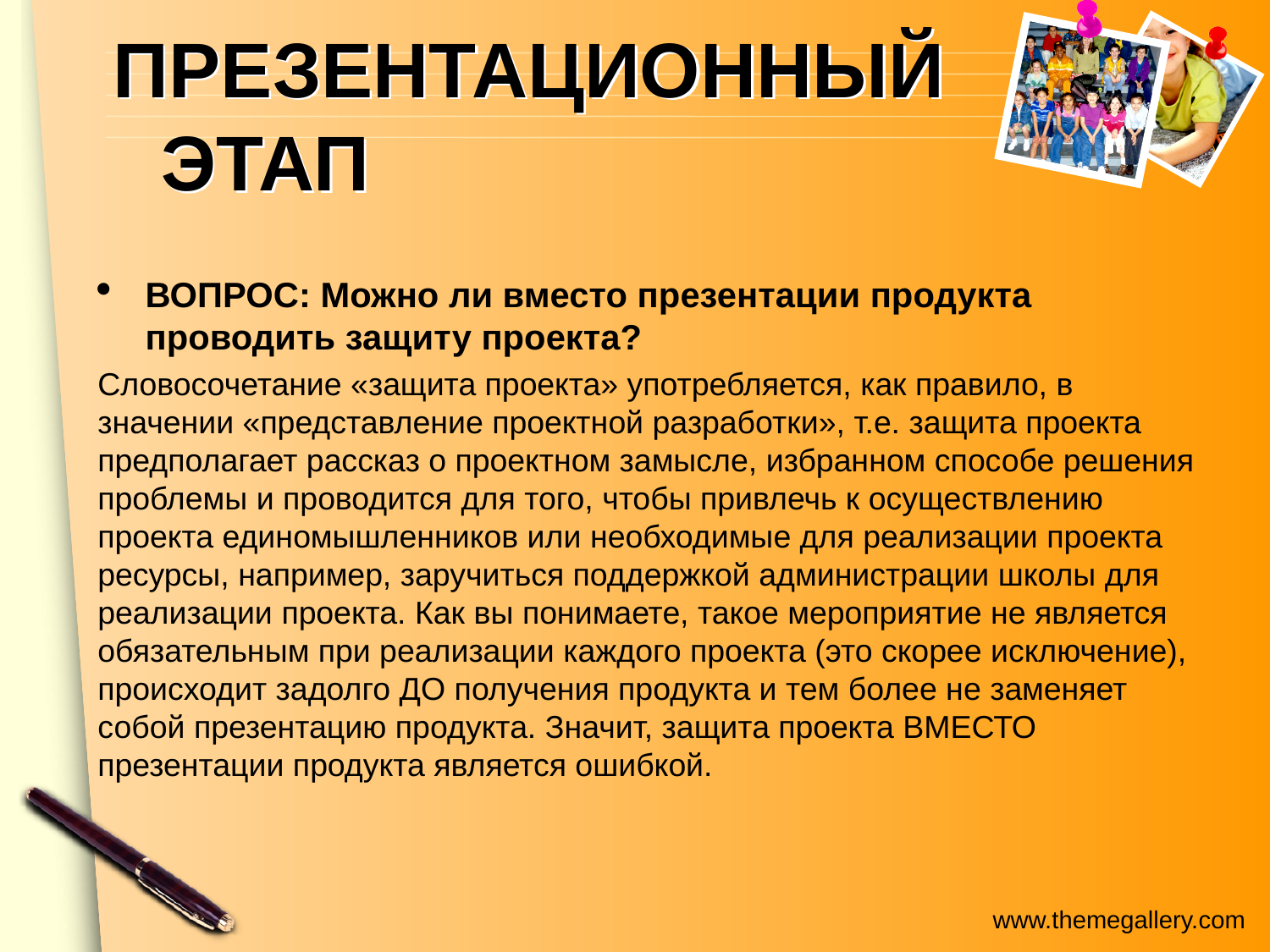

# Презентационный этап
ВОПРОС: Можно ли вместо презентации продукта проводить защиту проекта?
Словосочетание «защита проекта» употребляется, как правило, в значении «представление проектной разработки», т.е. защита проекта предполагает рассказ о проектном замысле, избранном способе решения проблемы и проводится для того, чтобы привлечь к осуществлению проекта единомышленников или необходимые для реализации проекта ресурсы, например, заручиться поддержкой администрации школы для реализации проекта. Как вы понимаете, такое мероприятие не является обязательным при реализации каждого проекта (это скорее исключение), происходит задолго ДО получения продукта и тем более не заменяет собой презентацию продукта. Значит, защита проекта ВМЕСТО презентации продукта является ошибкой.